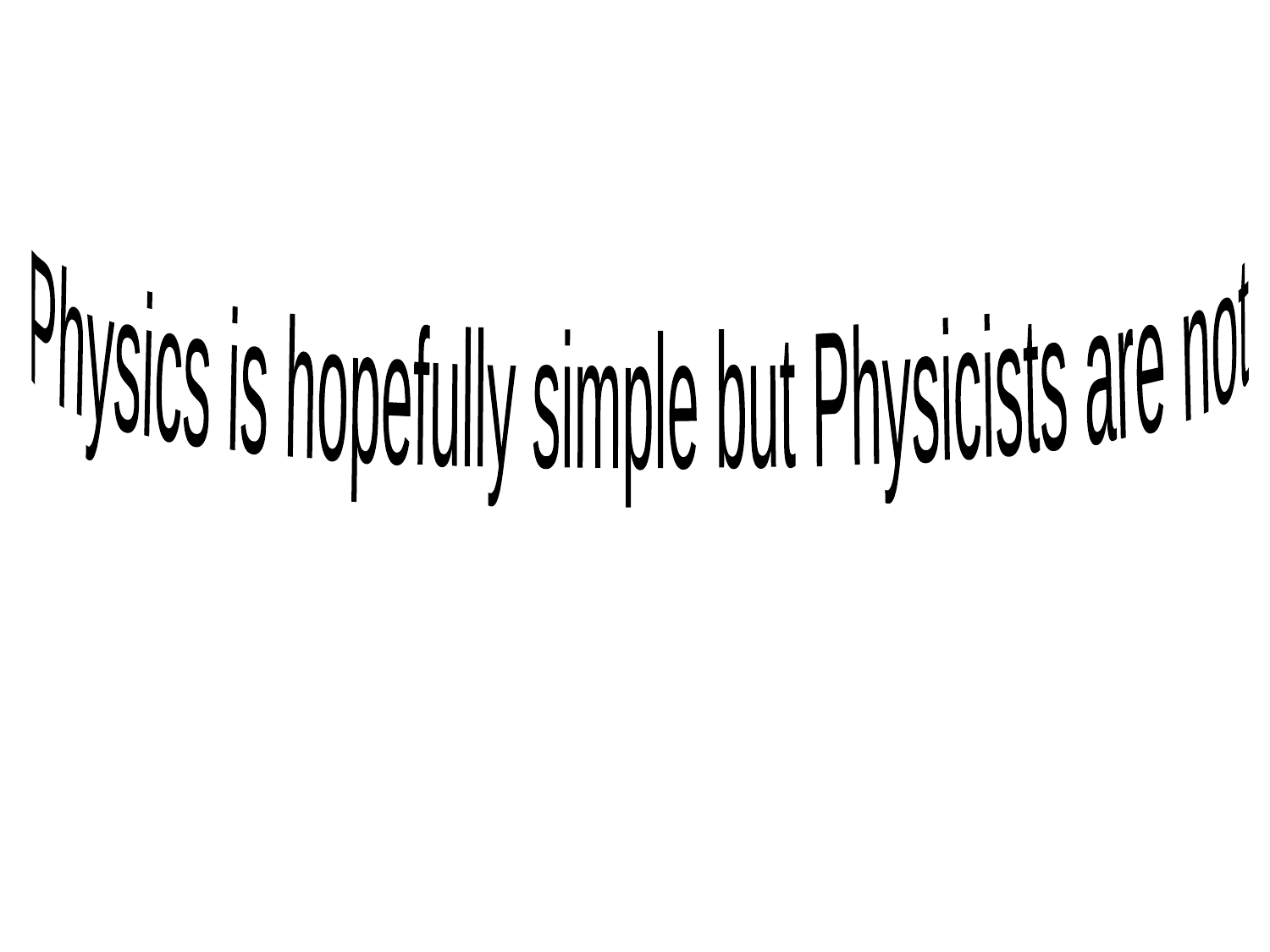

Physics is hopefully simple but Physicists are not